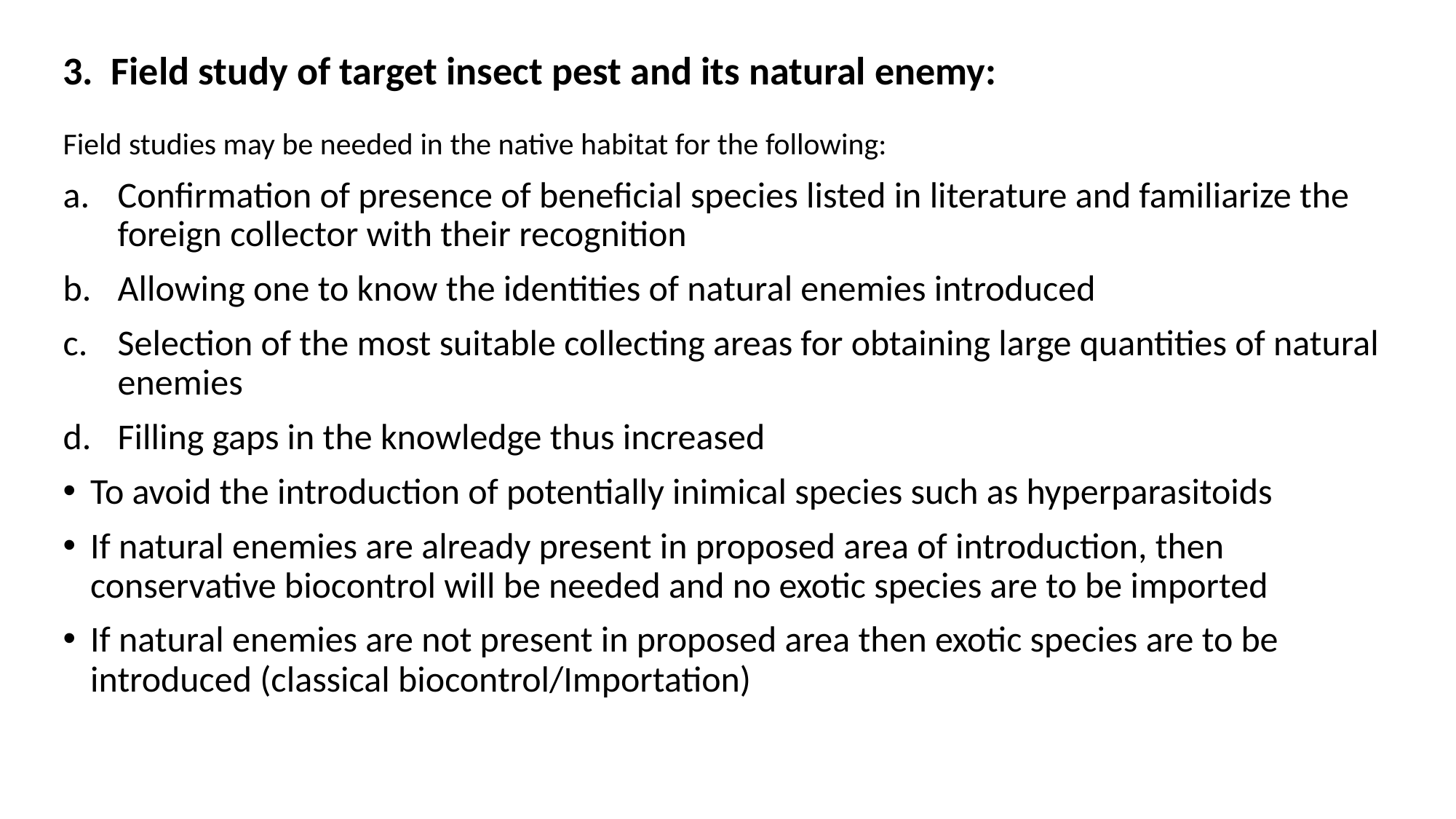

3.  Field study of target insect pest and its natural enemy:
Field studies may be needed in the native habitat for the following:
Confirmation of presence of beneficial species listed in literature and familiarize the foreign collector with their recognition
Allowing one to know the identities of natural enemies introduced
Selection of the most suitable collecting areas for obtaining large quantities of natural enemies
Filling gaps in the knowledge thus increased
To avoid the introduction of potentially inimical species such as hyperparasitoids
If natural enemies are already present in proposed area of introduction, then conservative biocontrol will be needed and no exotic species are to be imported
If natural enemies are not present in proposed area then exotic species are to be introduced (classical biocontrol/Importation)